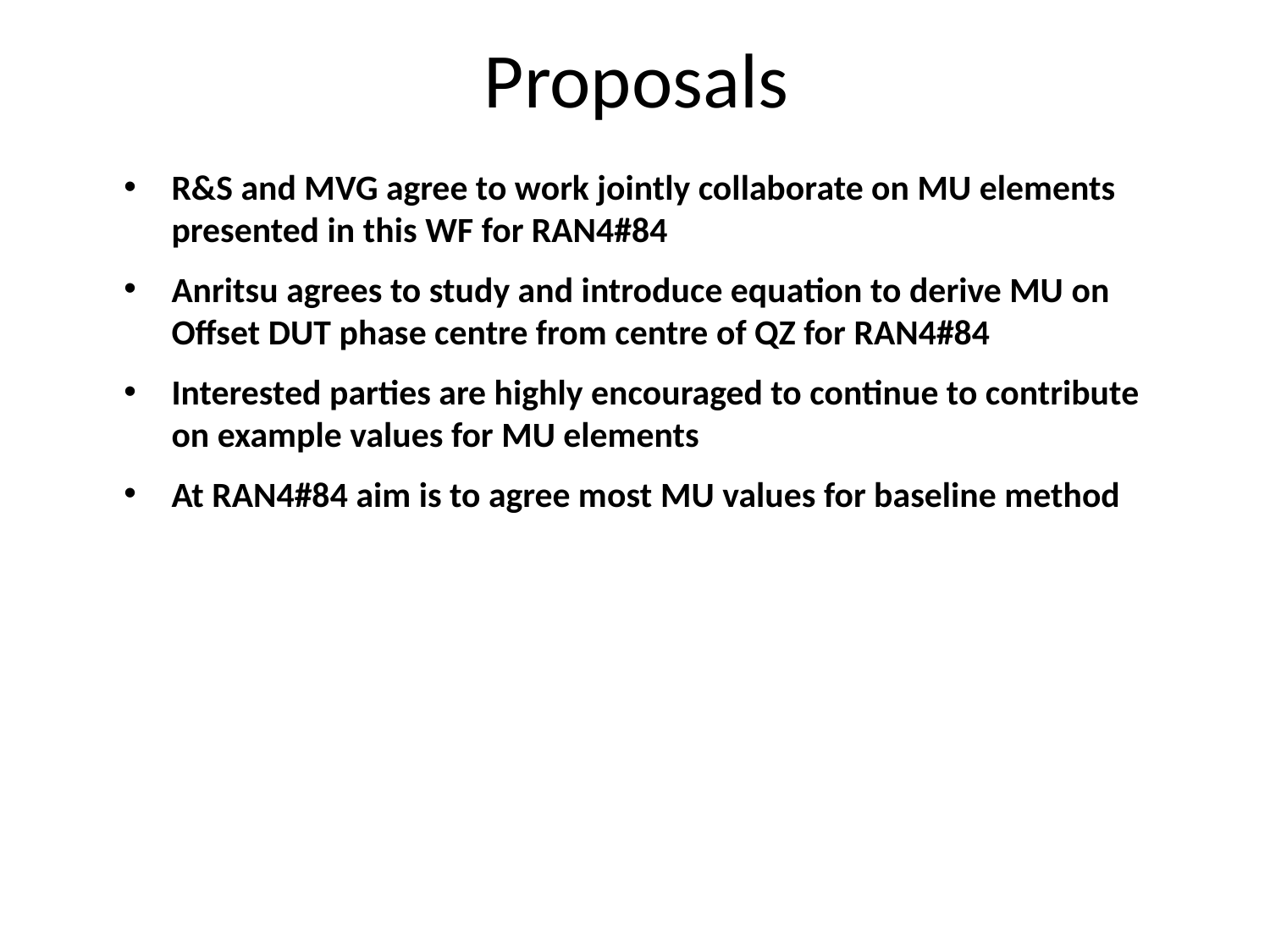

# Proposals
R&S and MVG agree to work jointly collaborate on MU elements presented in this WF for RAN4#84
Anritsu agrees to study and introduce equation to derive MU on Offset DUT phase centre from centre of QZ for RAN4#84
Interested parties are highly encouraged to continue to contribute on example values for MU elements
At RAN4#84 aim is to agree most MU values for baseline method